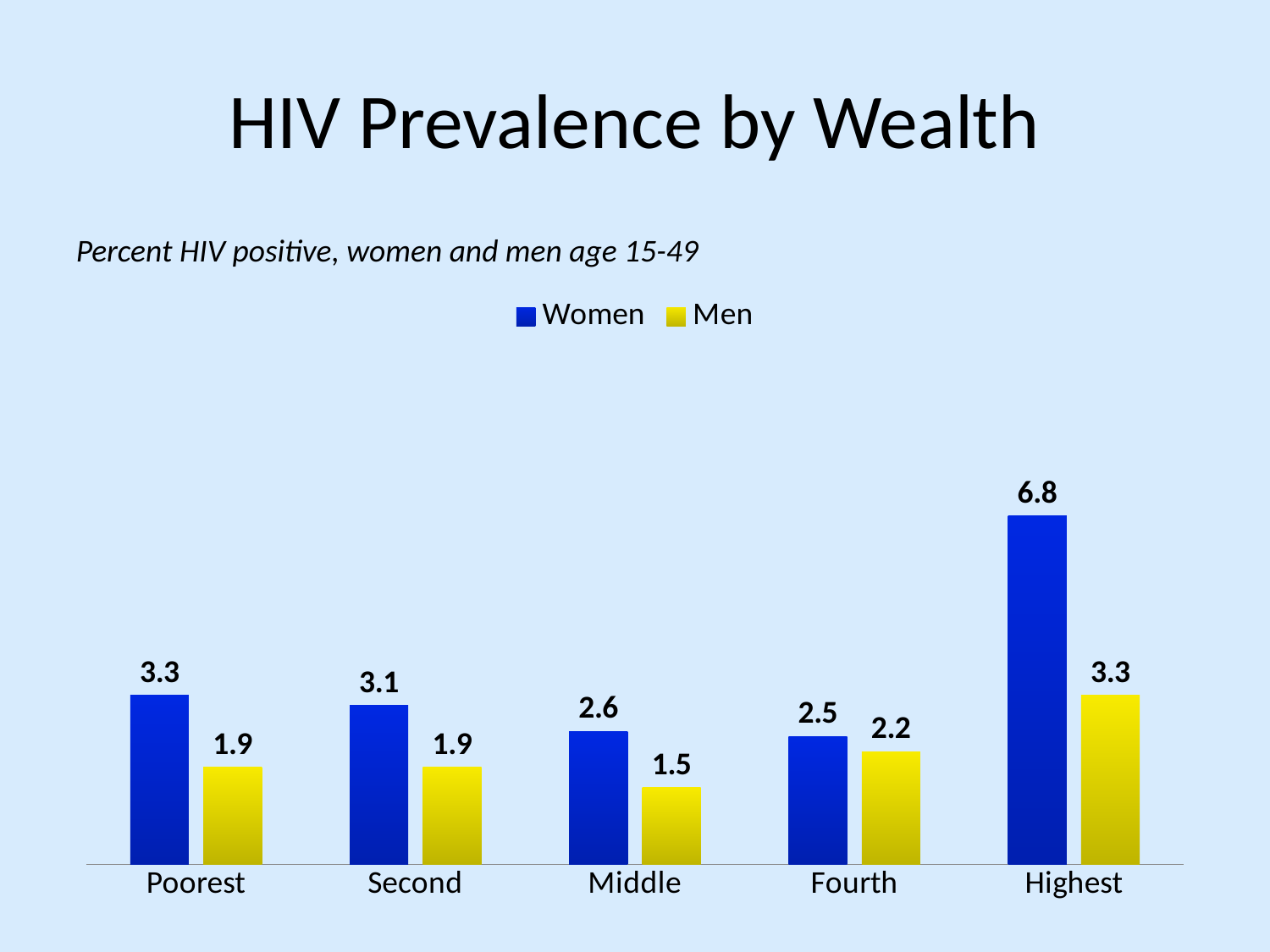

# HIV Prevalence by Wealth
Percent HIV positive, women and men age 15-49

### Chart

| Category | Women | Men |
|---|---|---|
| Poorest | 3.3 | 1.9000000000000001 |
| Second | 3.1 | 1.9000000000000001 |
| Middle | 2.6 | 1.5 |
| Fourth | 2.5 | 2.2 |
| Highest | 6.8 | 3.3 |